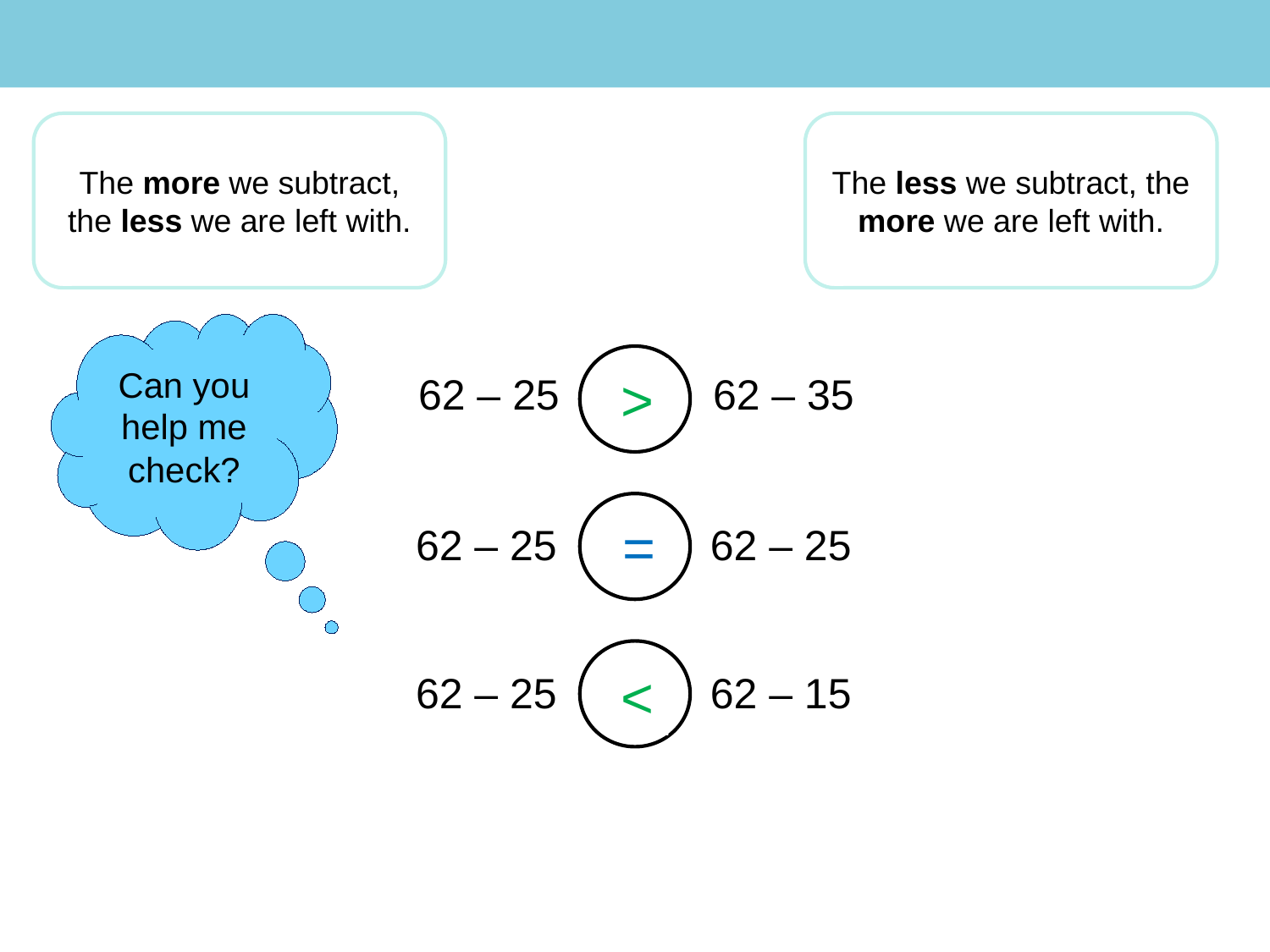

The more we subtract, the less we are left with.
The less we subtract, the more we are left with.
Can you help me check?

>
 <
62 – 25             62 – 35
 =
62 – 25             62 – 25
 >
<
62 – 25             62 – 15